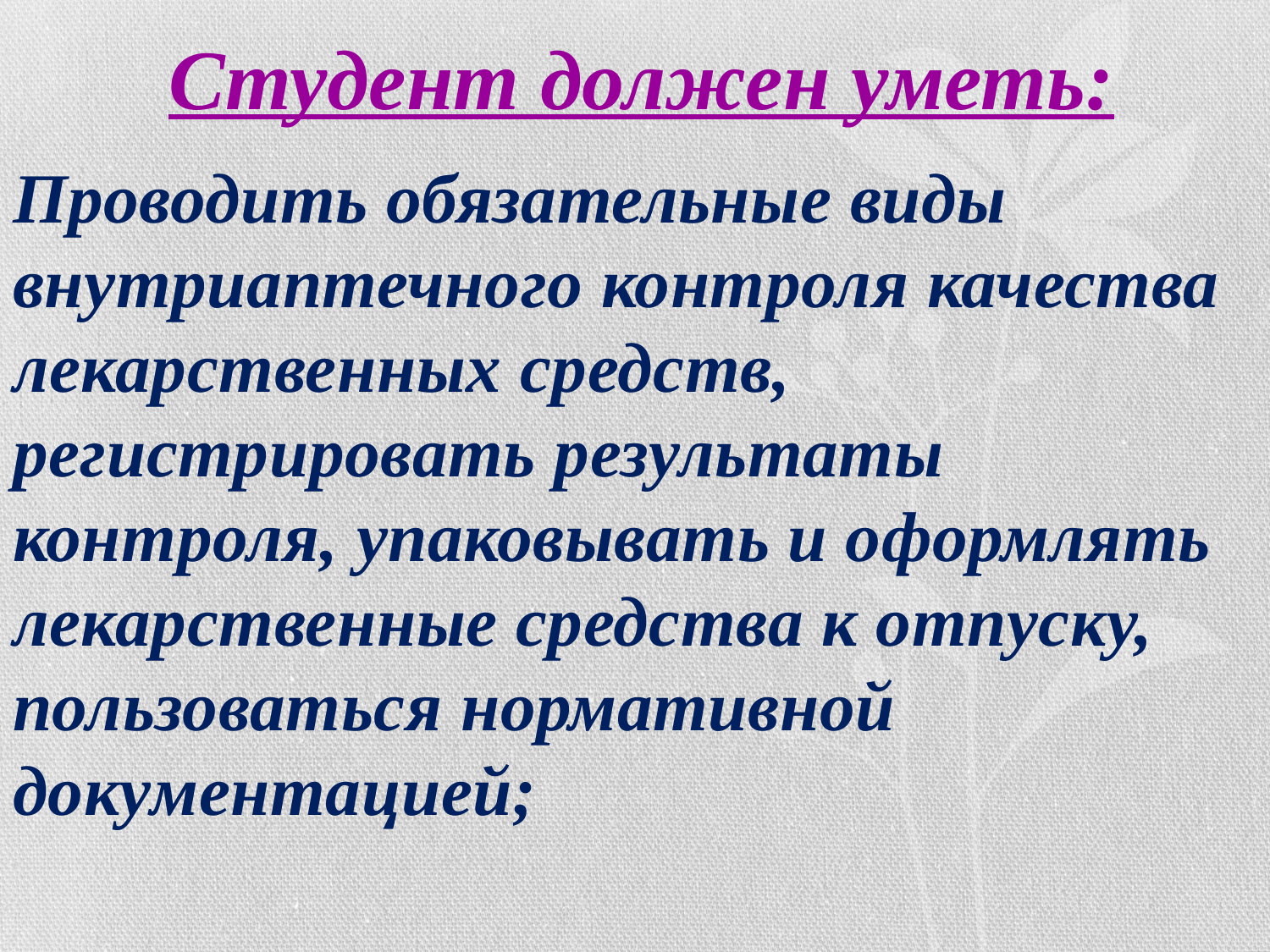

# Студент должен уметь:
Проводить обязательные виды внутриаптечного контроля качества лекарственных средств, регистрировать результаты контроля, упаковывать и оформлять лекарственные средства к отпуску, пользоваться нормативной документацией;